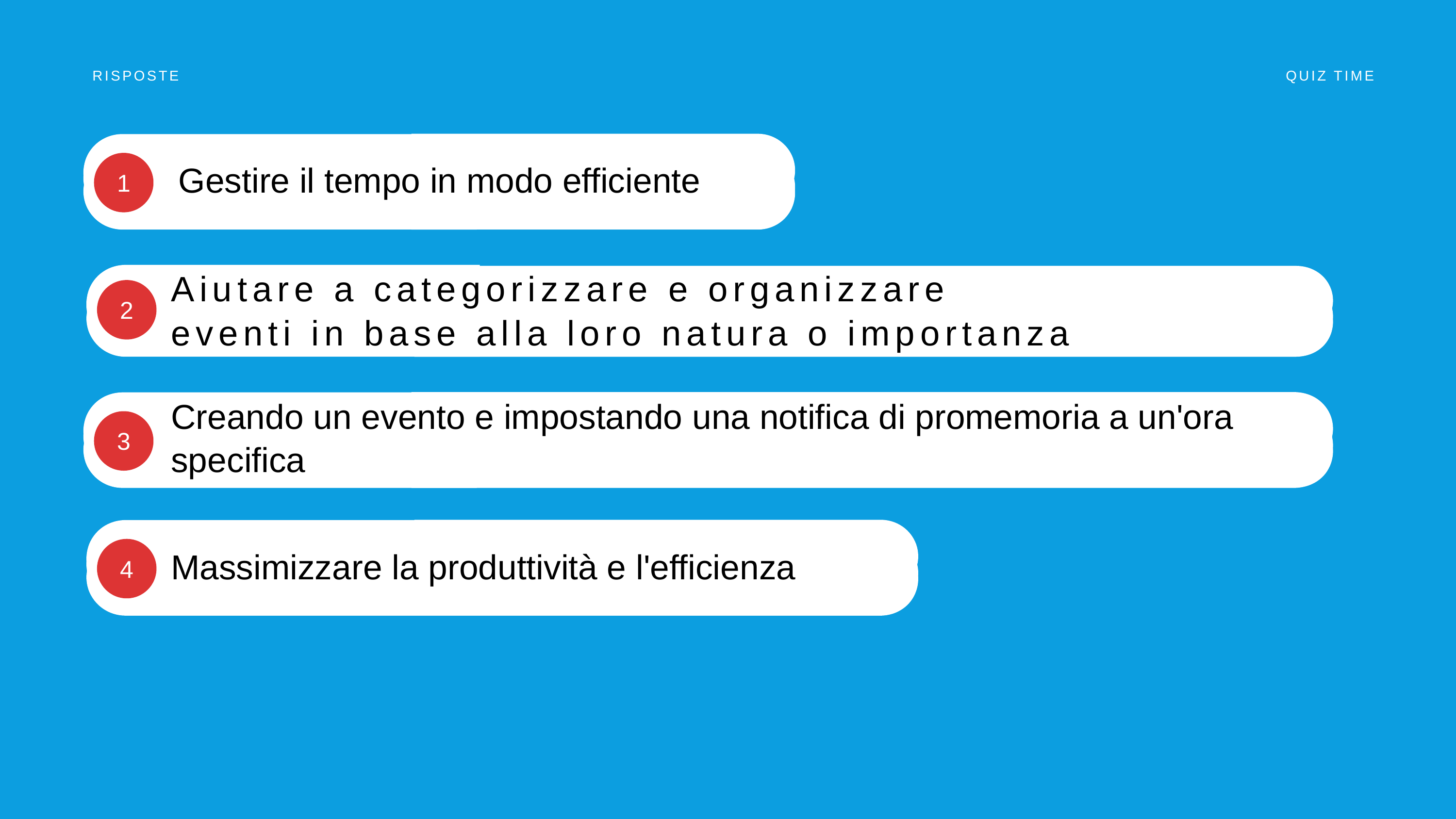

RISPOSTE
QUIZ TIME

Gestire il tempo in modo efficiente
1

Aiutare a categorizzare e organizzare
eventi in base alla loro natura o importanza

2

Creando un evento e impostando una notifica di promemoria a un'ora specifica

3

Massimizzare la produttività e l'efficienza
4